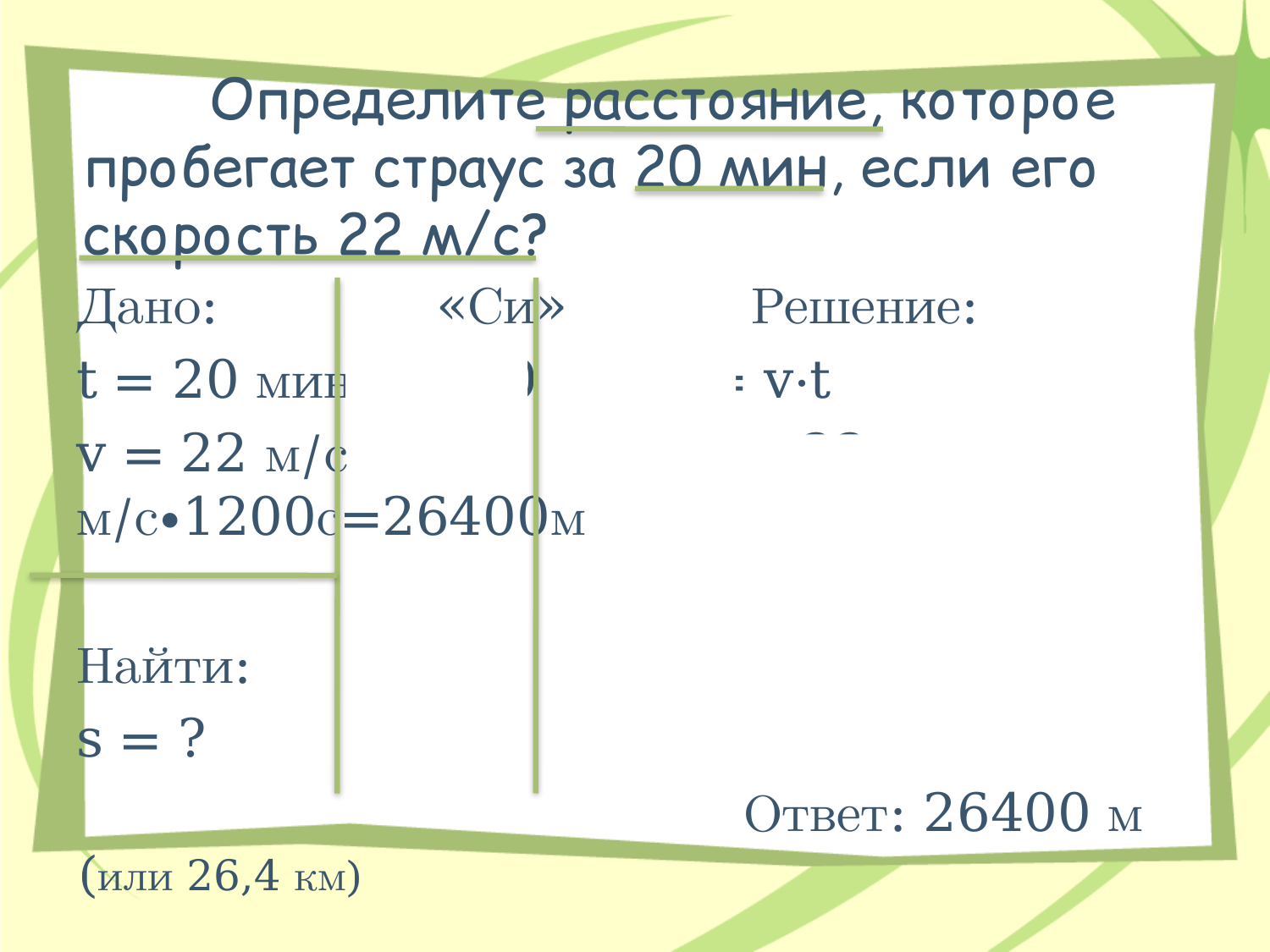

# Определите расстояние, которое пробегает страус за 20 мин, если его скорость 22 м/с?
Дано:             «Си»           Решение:
t = 20 мин   1200 с     s = v·t
v = 22 м/с                     s = 22 м/с∙1200с=26400м

Найти:
s = ?
                                        Ответ: 26400 м (или 26,4 км)